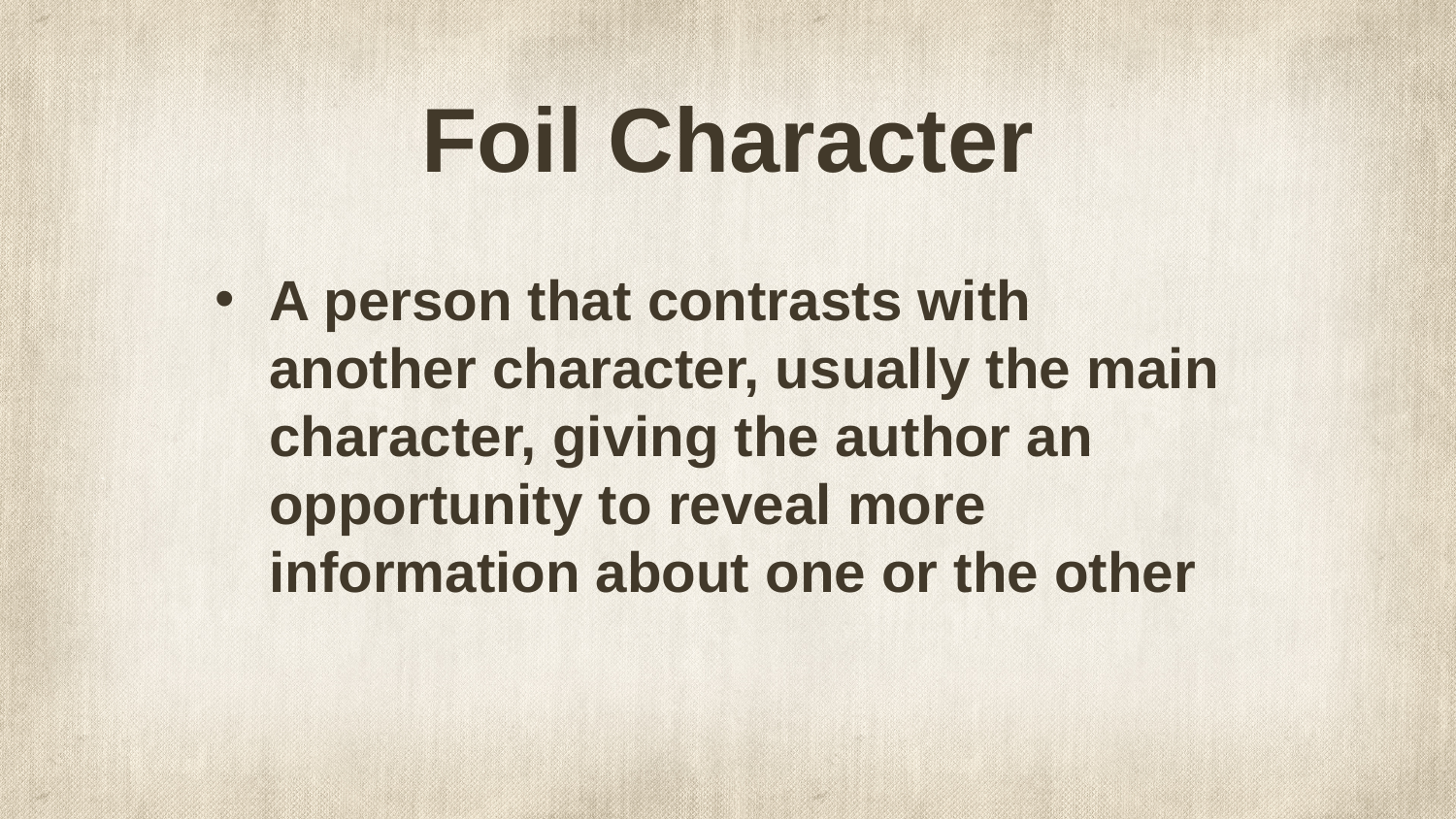

# Foil Character
A person that contrasts with another character, usually the main character, giving the author an opportunity to reveal more information about one or the other